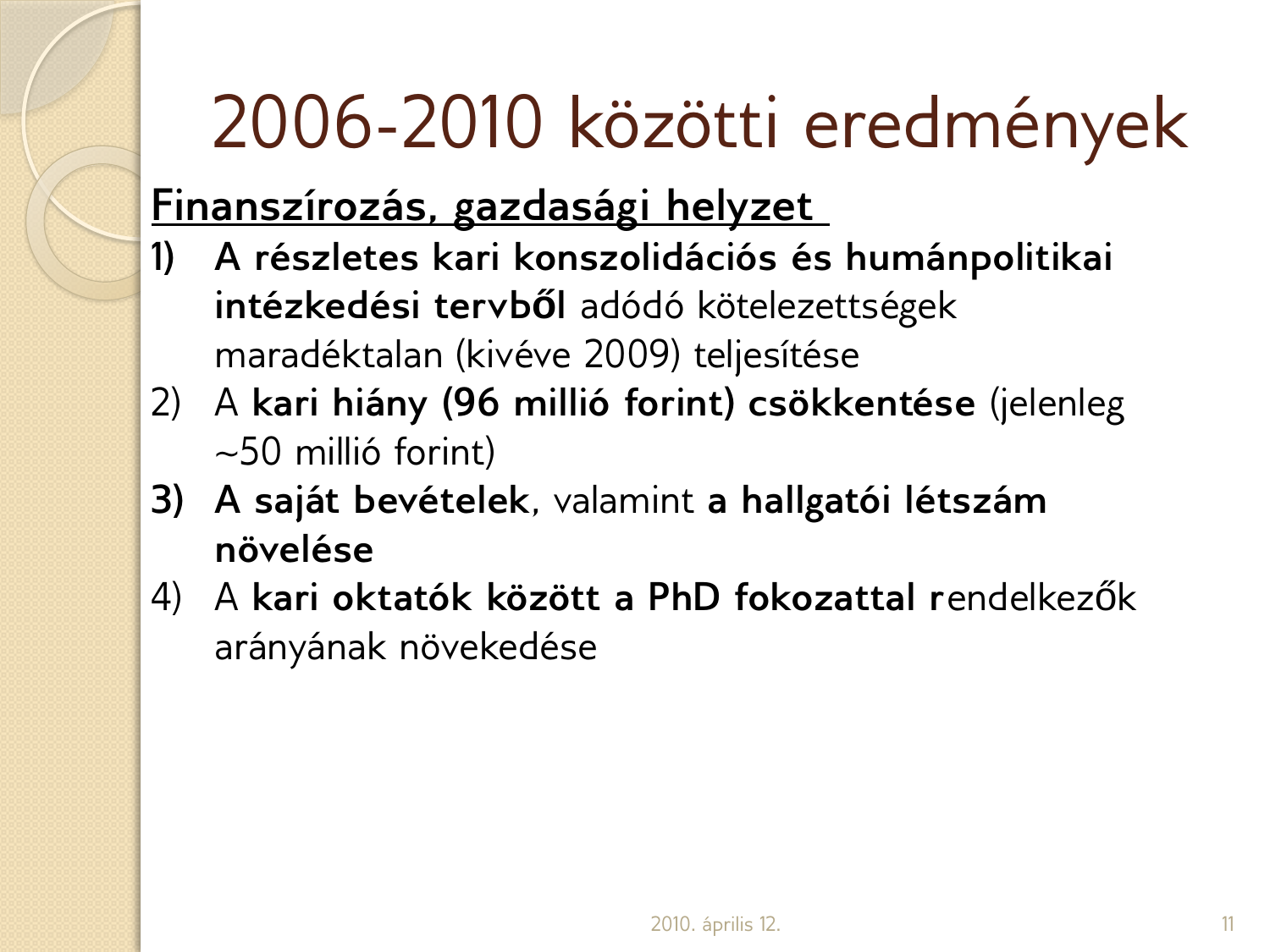

# 2006-2010 közötti eredmények
Finanszírozás, gazdasági helyzet
A részletes kari konszolidációs és humánpolitikai intézkedési tervből adódó kötelezettségek maradéktalan (kivéve 2009) teljesítése
A kari hiány (96 millió forint) csökkentése (jelenleg ~50 millió forint)
A saját bevételek, valamint a hallgatói létszám növelése
A kari oktatók között a PhD fokozattal rendelkezők arányának növekedése
2010. április 12.
11